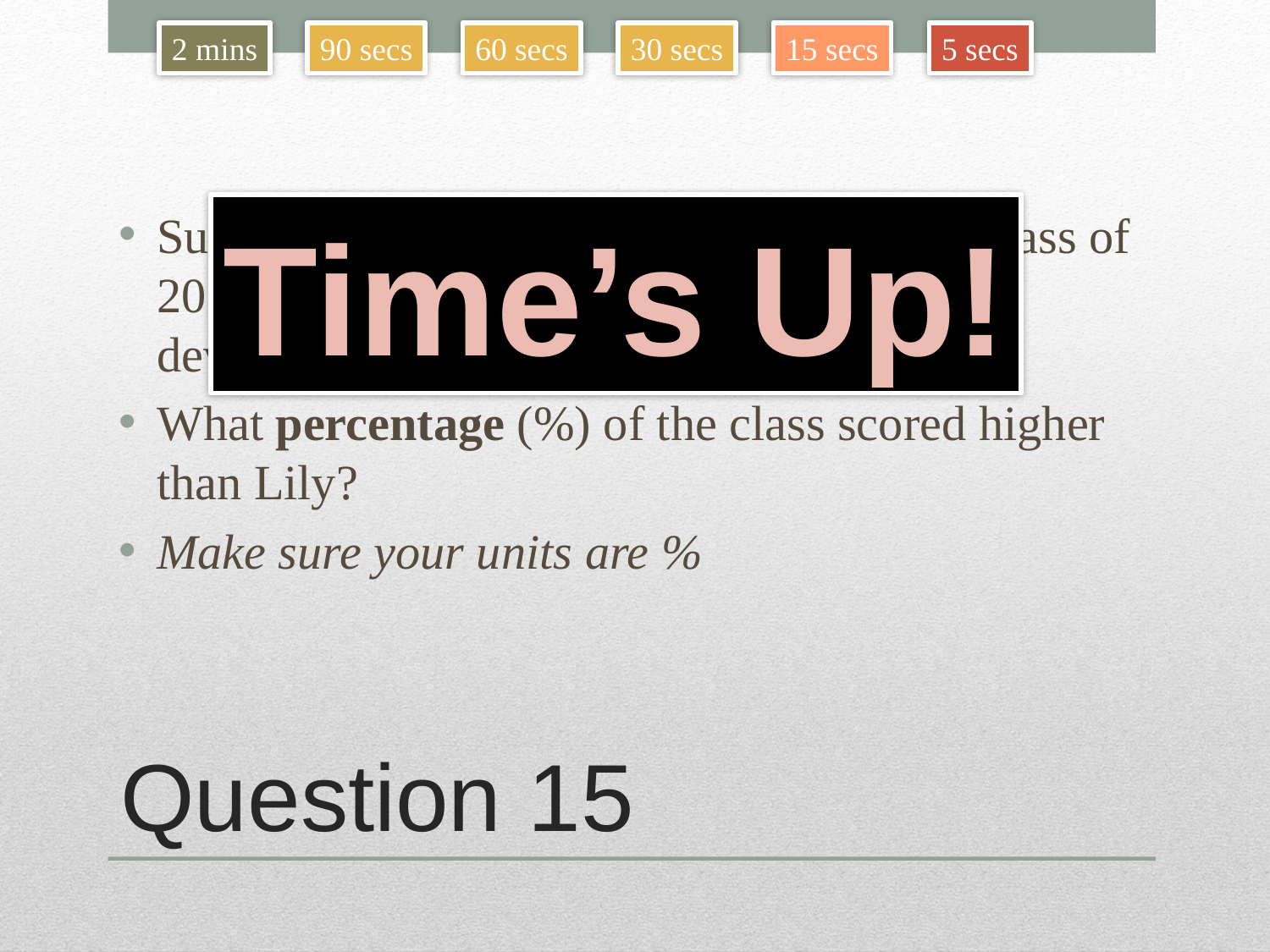

2 mins
90 secs
60 secs
30 secs
15 secs
5 secs
Suppose that the average exam score in a class of 20 is 82%. Lily earns an 83%. The standard deviation is 0.50.
What percentage (%) of the class scored higher than Lily?
Make sure your units are %
Time’s Up!
# Question 15